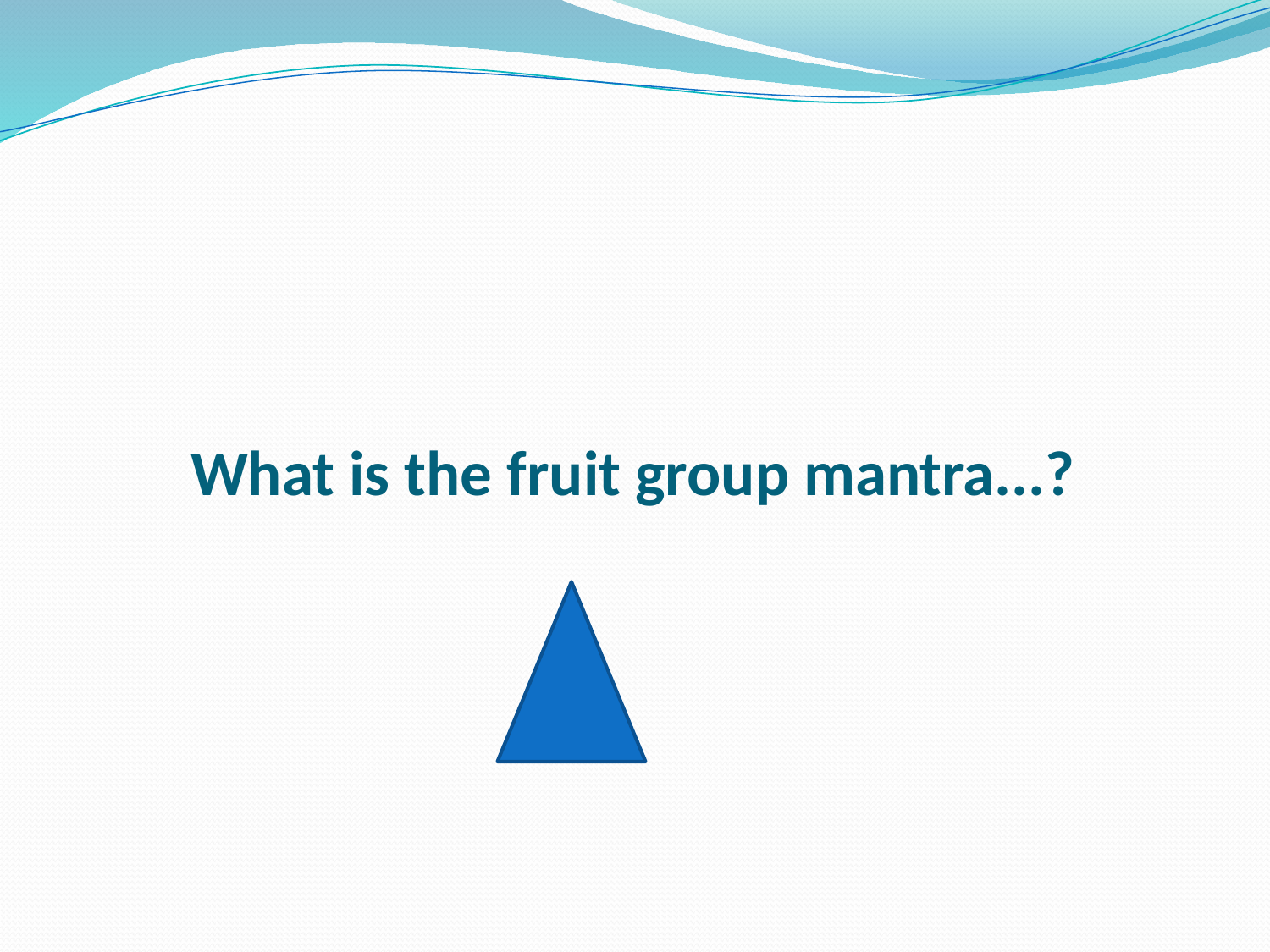

# What is the fruit group mantra...?